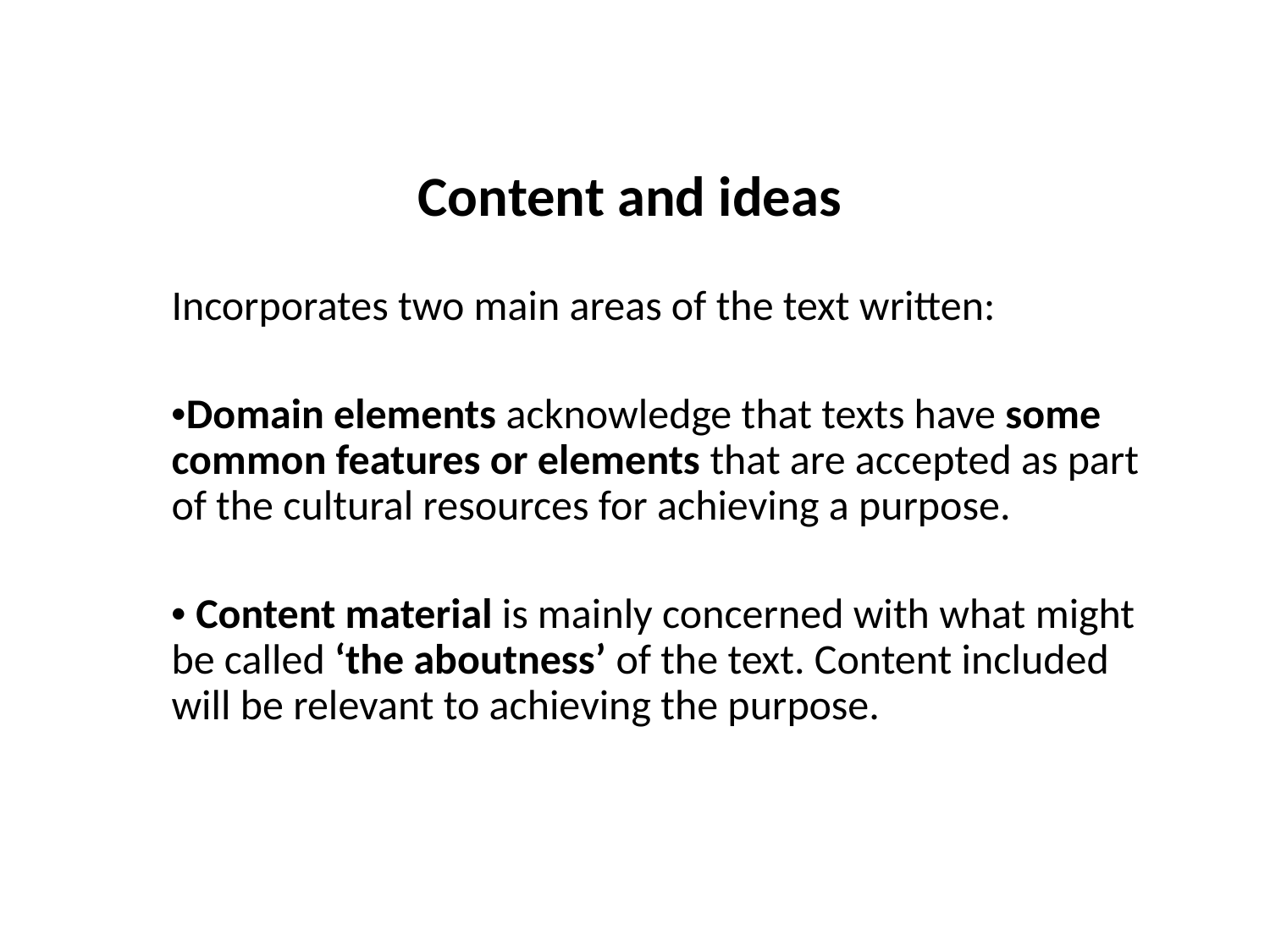

# Content and ideas
Incorporates two main areas of the text written:

Domain elements acknowledge that texts have some common features or elements that are accepted as part of the cultural resources for achieving a purpose.

 Content material is mainly concerned with what might be called ‘the aboutness’ of the text. Content included will be relevant to achieving the purpose.